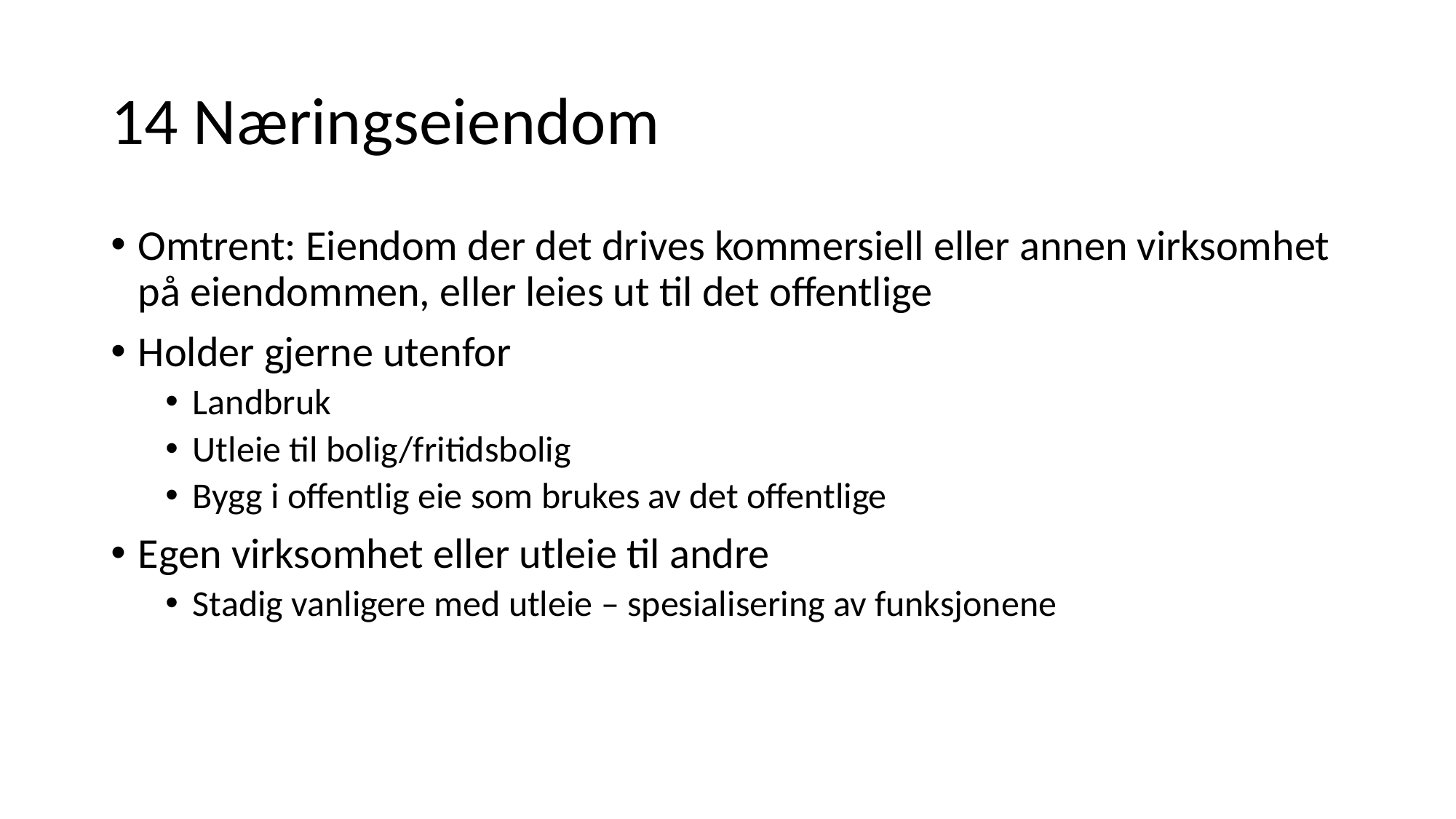

# 14 Næringseiendom
Omtrent: Eiendom der det drives kommersiell eller annen virksomhet på eiendommen, eller leies ut til det offentlige
Holder gjerne utenfor
Landbruk
Utleie til bolig/fritidsbolig
Bygg i offentlig eie som brukes av det offentlige
Egen virksomhet eller utleie til andre
Stadig vanligere med utleie – spesialisering av funksjonene